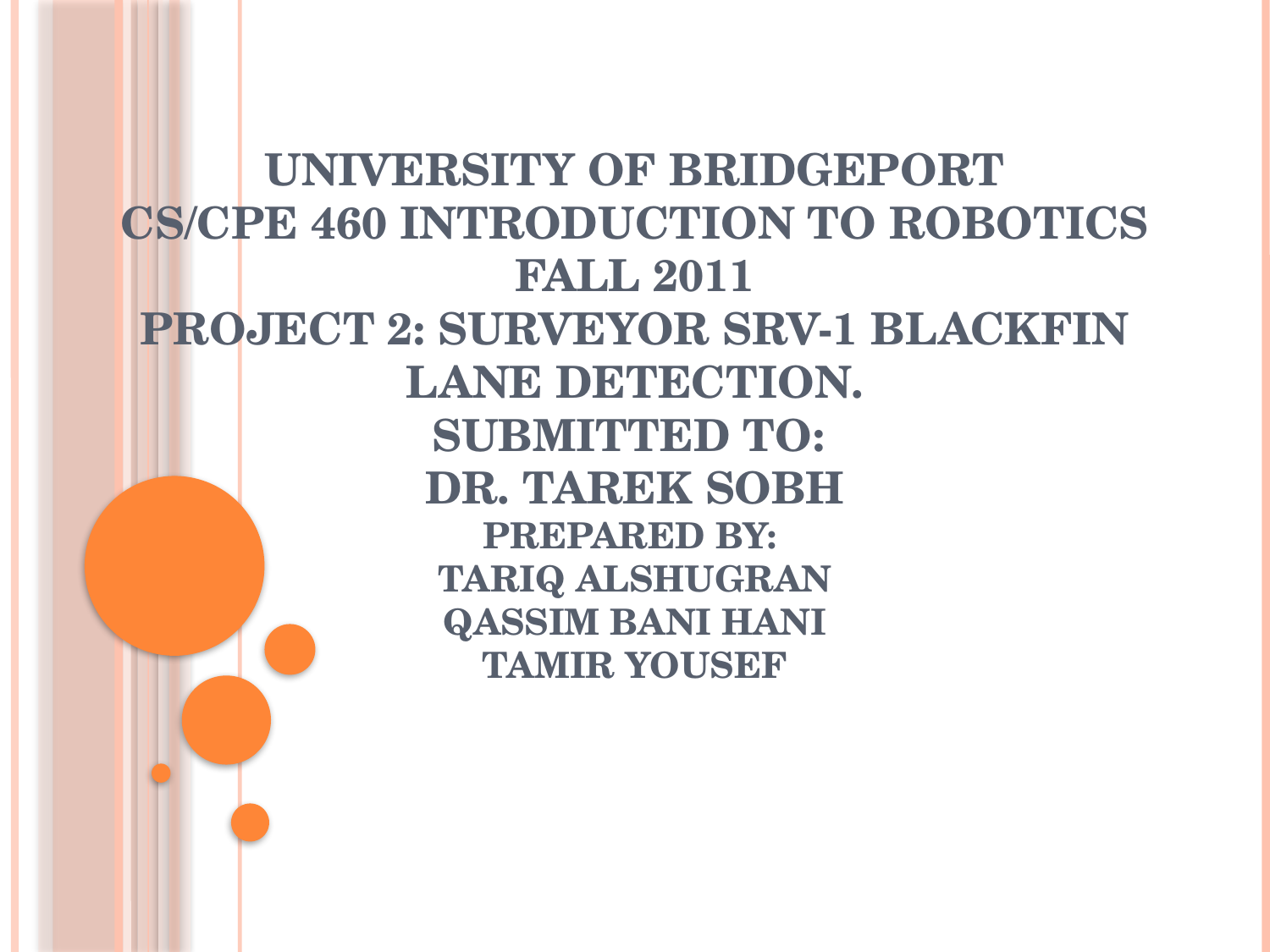

# University of Bridgeport CS/CpE 460 Introduction to Robotics Fall 2011 Project 2: Surveyor SRV-1 Blackfin Lane Detection. Submitted To: Dr. Tarek Sobh Prepared by: Tariq Alshugran Qassim Bani Hani Tamir Yousef